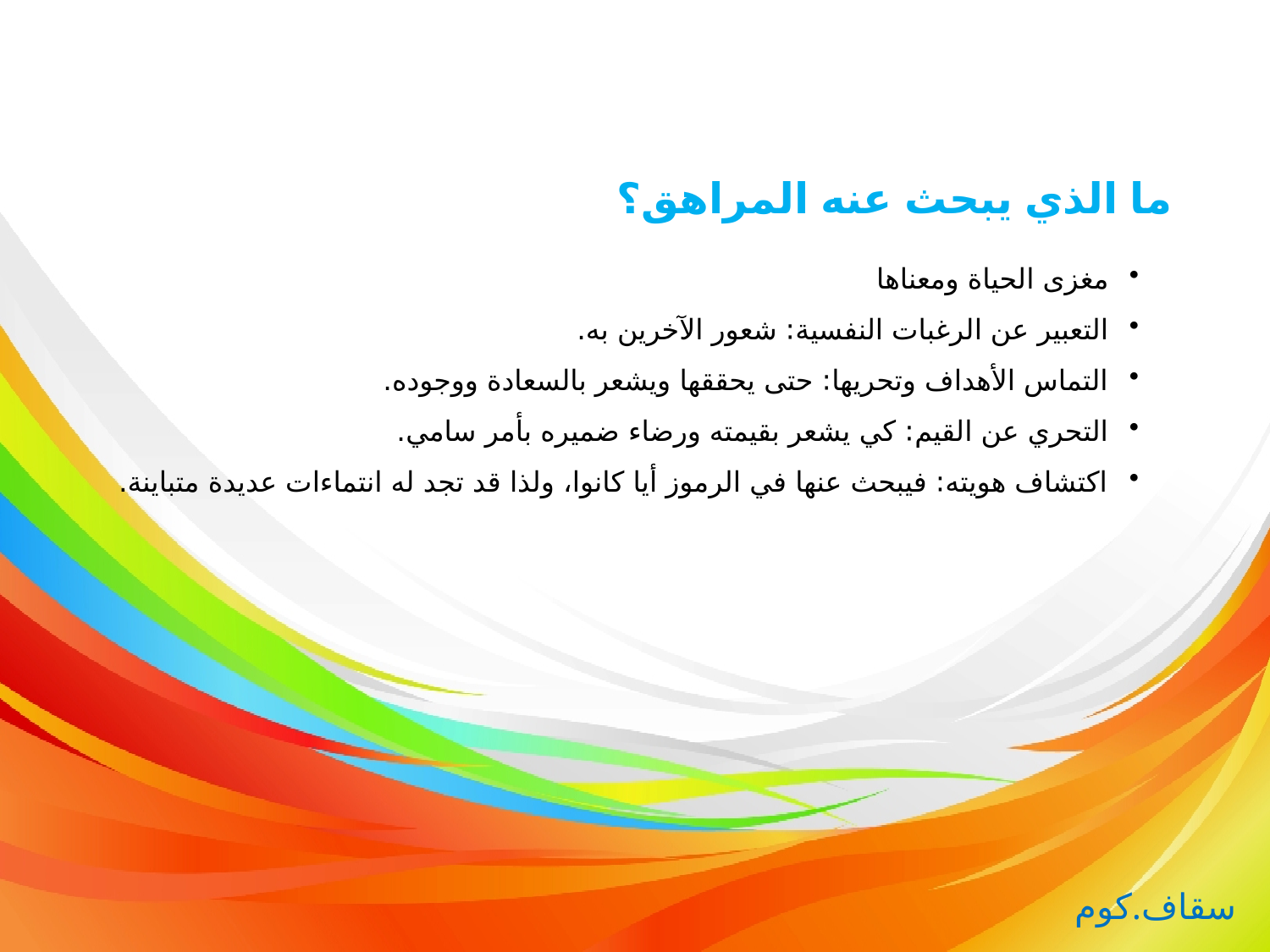

ما الذي يبحث عنه المراهق؟

مغزى الحياة ومعناها
التعبير عن الرغبات النفسية: شعور الآخرين به.
التماس الأهداف وتحريها: حتى يحققها ويشعر بالسعادة ووجوده.
التحري عن القيم: كي يشعر بقيمته ورضاء ضميره بأمر سامي.
اكتشاف هويته: فيبحث عنها في الرموز أيا كانوا، ولذا قد تجد له انتماءات عديدة متباينة.